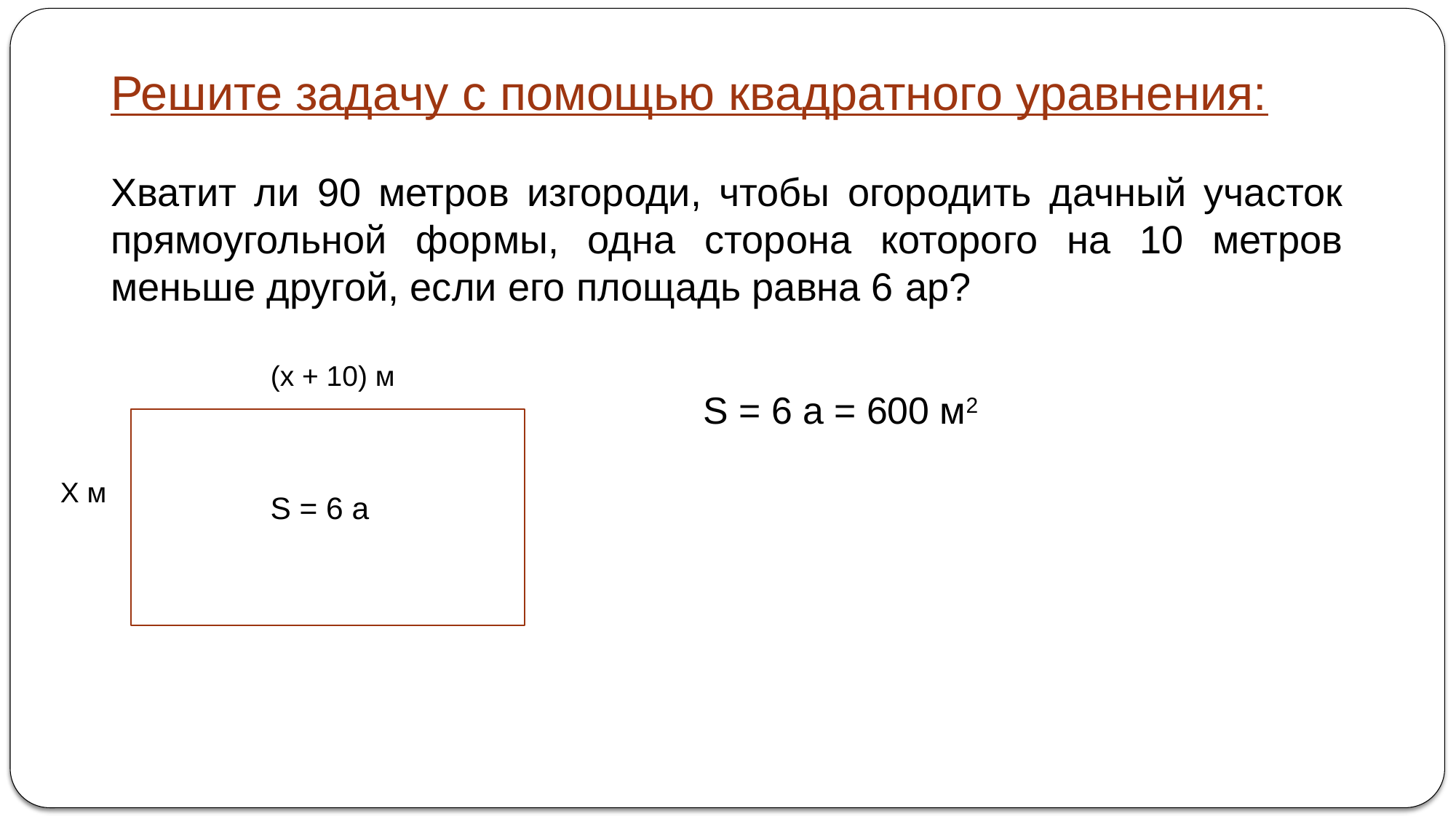

# Решите задачу с помощью квадратного уравнения:
Хватит ли 90 метров изгороди, чтобы огородить дачный участок прямоугольной формы, одна сторона которого на 10 метров меньше другой, если его площадь равна 6 ар?
(х + 10) м
S = 6 а = 600 м2

Х м
S = 6 а